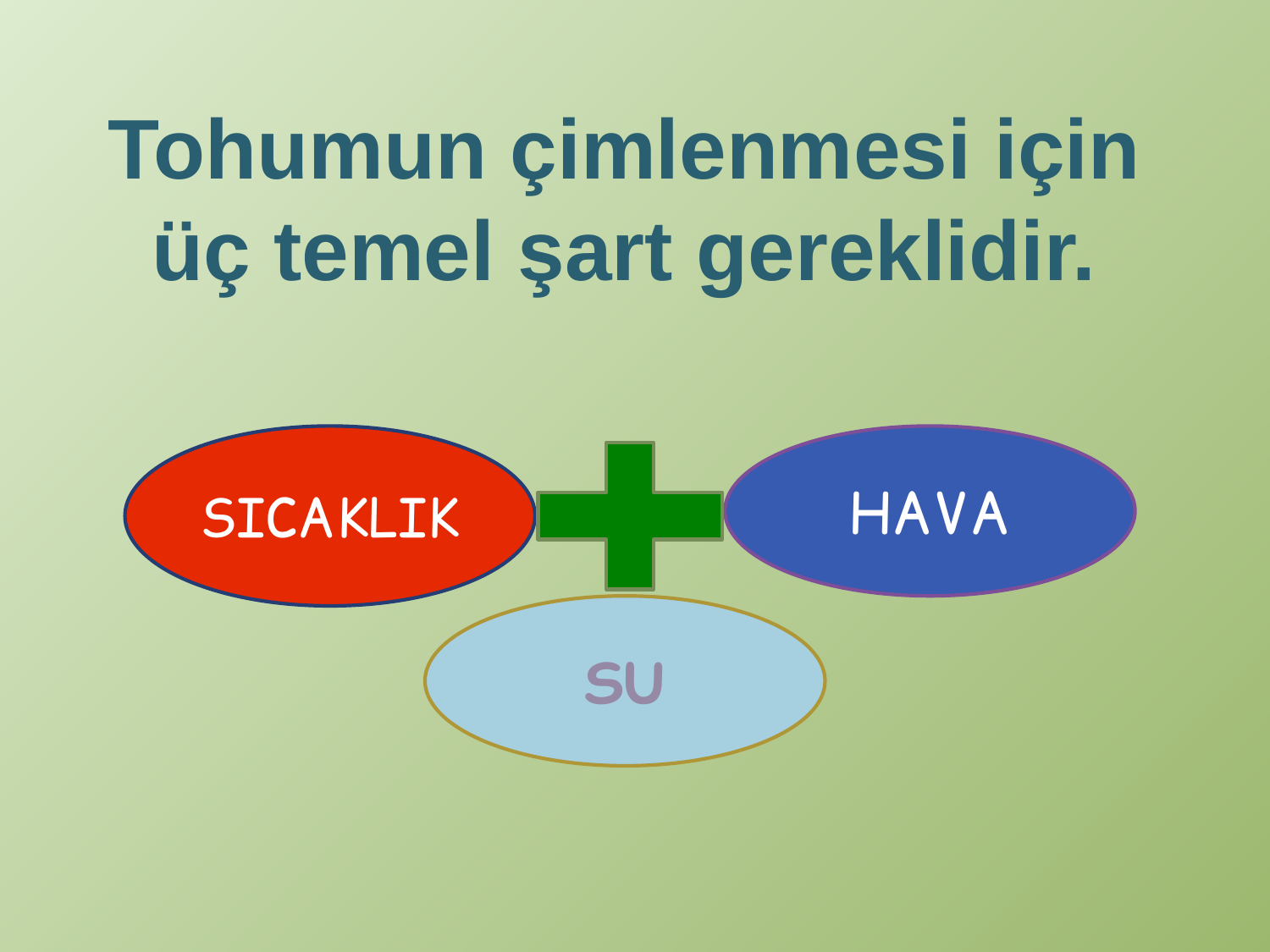

# Tohumun çimlenmesi için üç temel şart gereklidir.

SICAKLIK

HAVA
SU